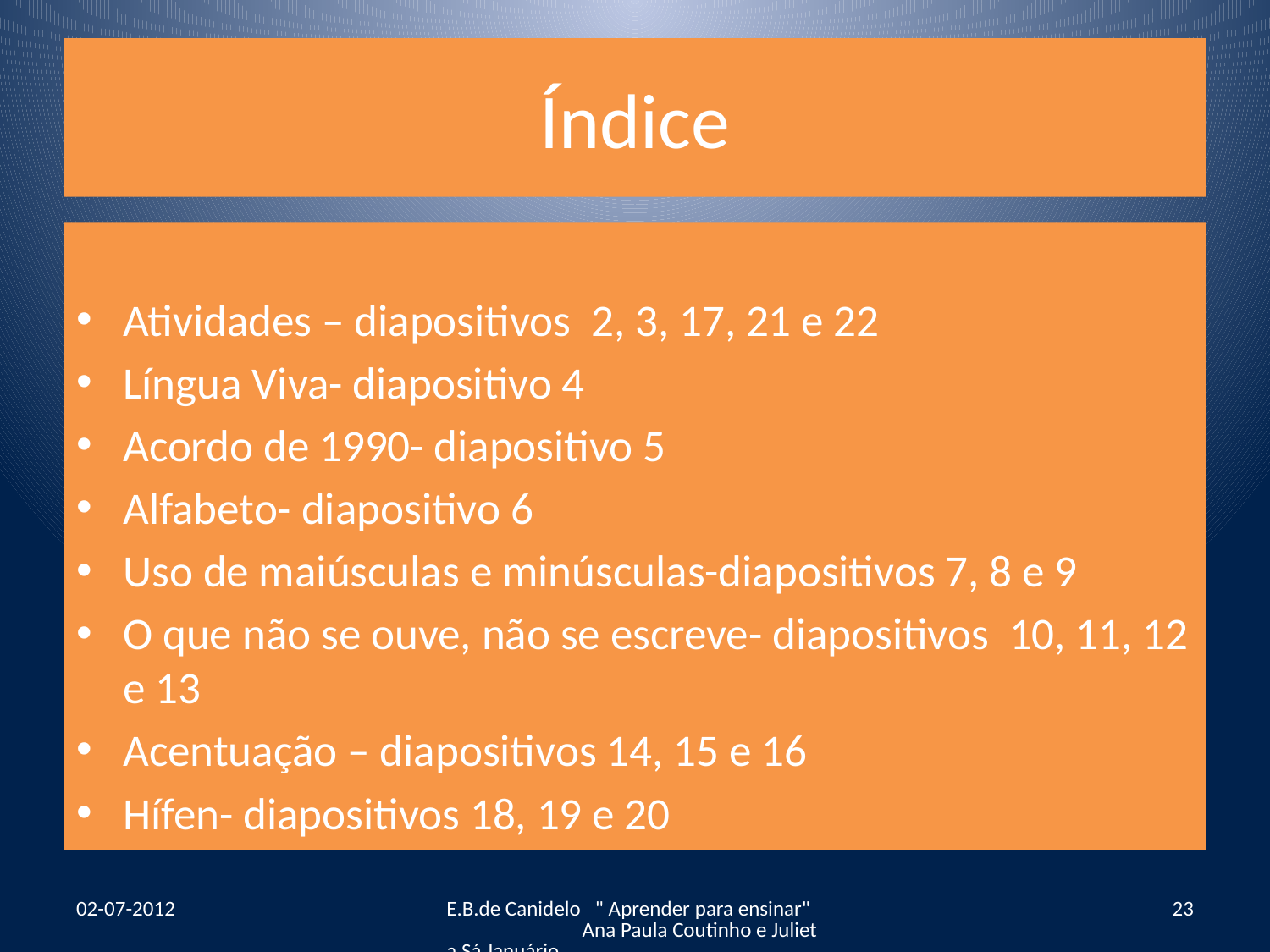

# Índice

Atividades – diapositivos  2, 3, 17, 21 e 22
Língua Viva- diapositivo 4
Acordo de 1990- diapositivo 5
Alfabeto- diapositivo 6
Uso de maiúsculas e minúsculas-diapositivos 7, 8 e 9
O que não se ouve, não se escreve- diapositivos  10, 11, 12 e 13
Acentuação – diapositivos 14, 15 e 16
Hífen- diapositivos 18, 19 e 20

02-07-2012
E.B.de Canidelo   " Aprender para ensinar"                              Ana Paula Coutinho e Julieta Sá Januário
23